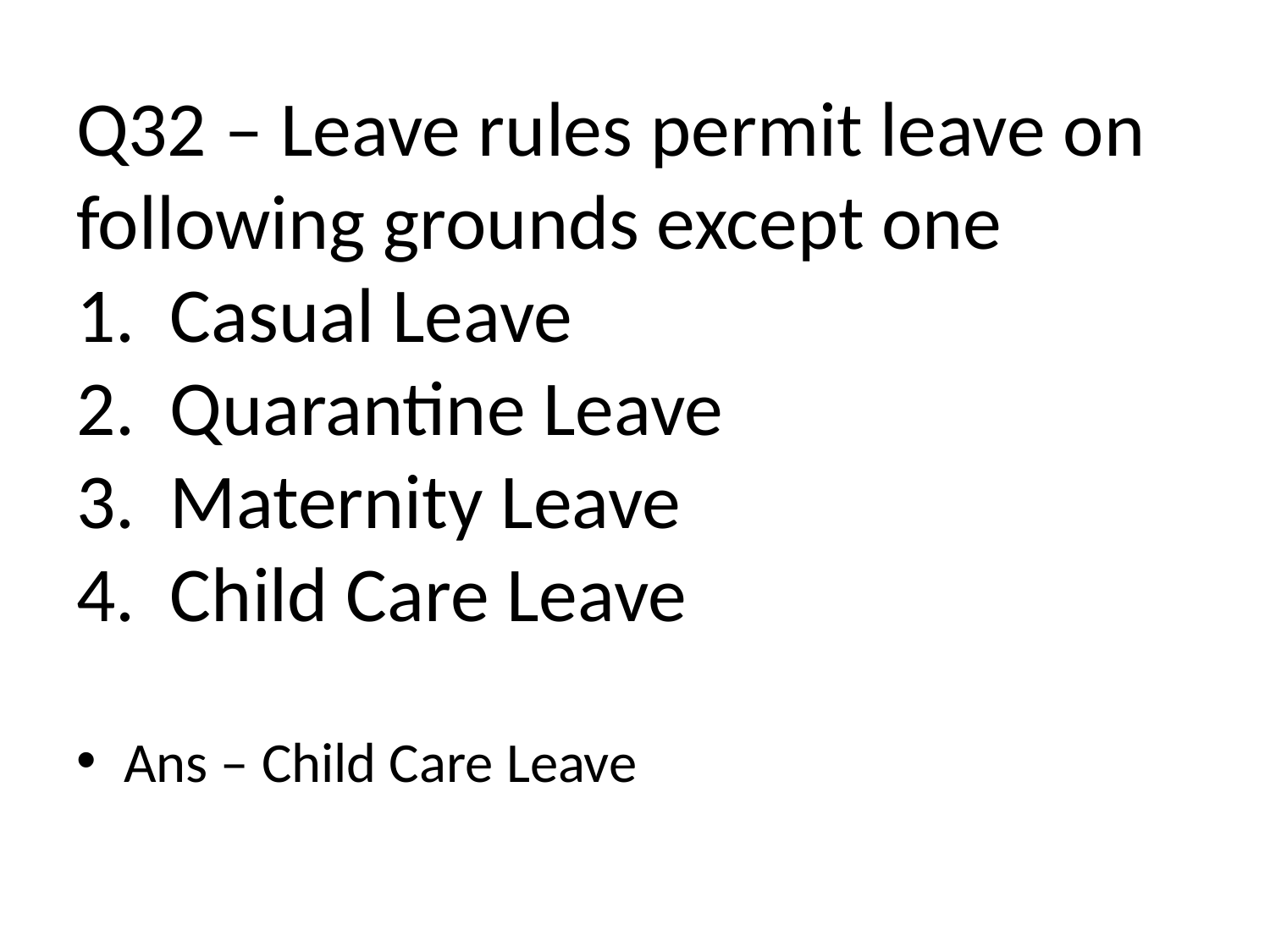

# Q32 – Leave rules permit leave on following grounds except one 1.  Casual Leave 2.  Quarantine Leave 3.  Maternity Leave 4.  Child Care Leave
Ans – Child Care Leave